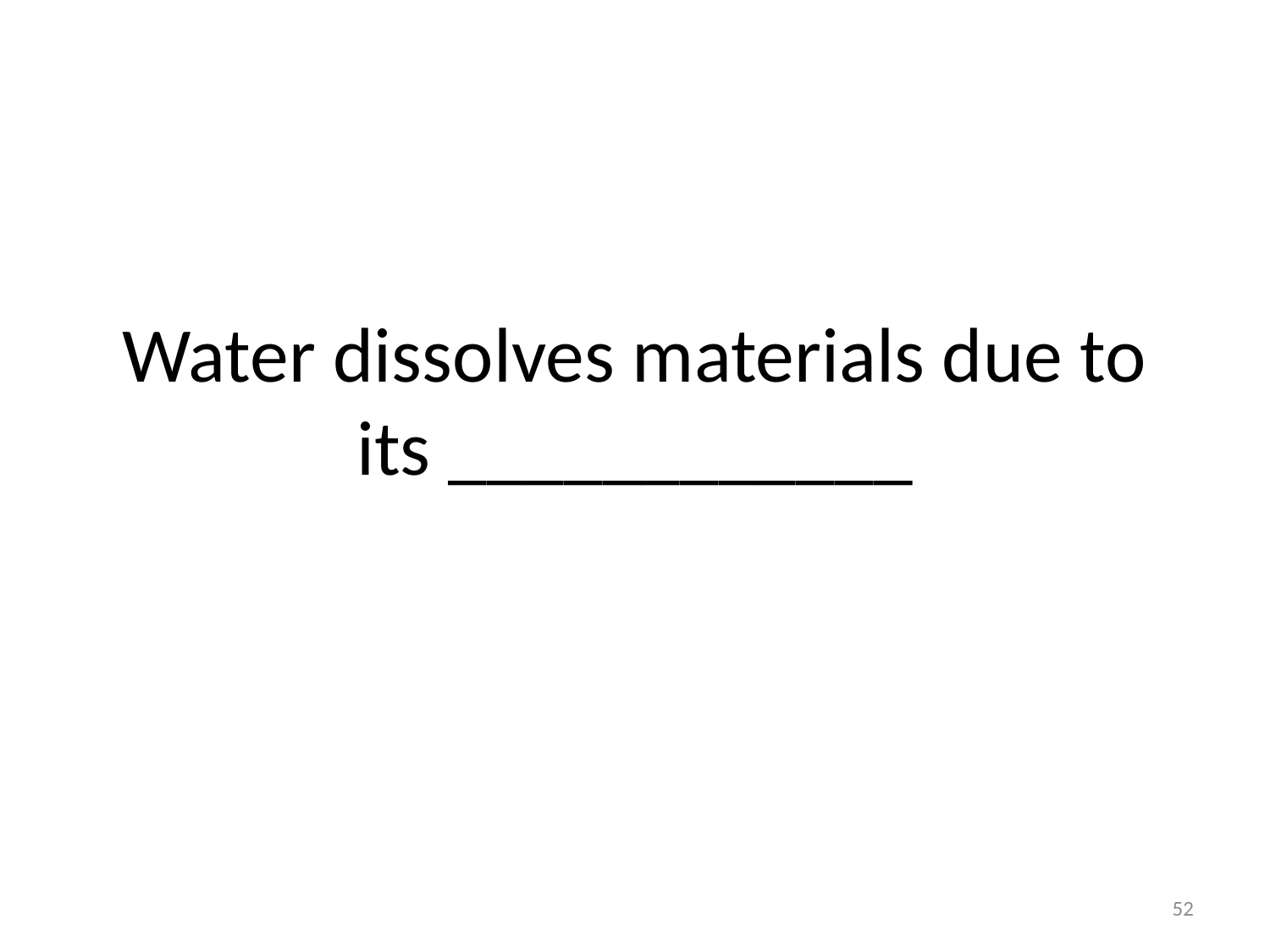

# Water dissolves materials due to its ____________

52